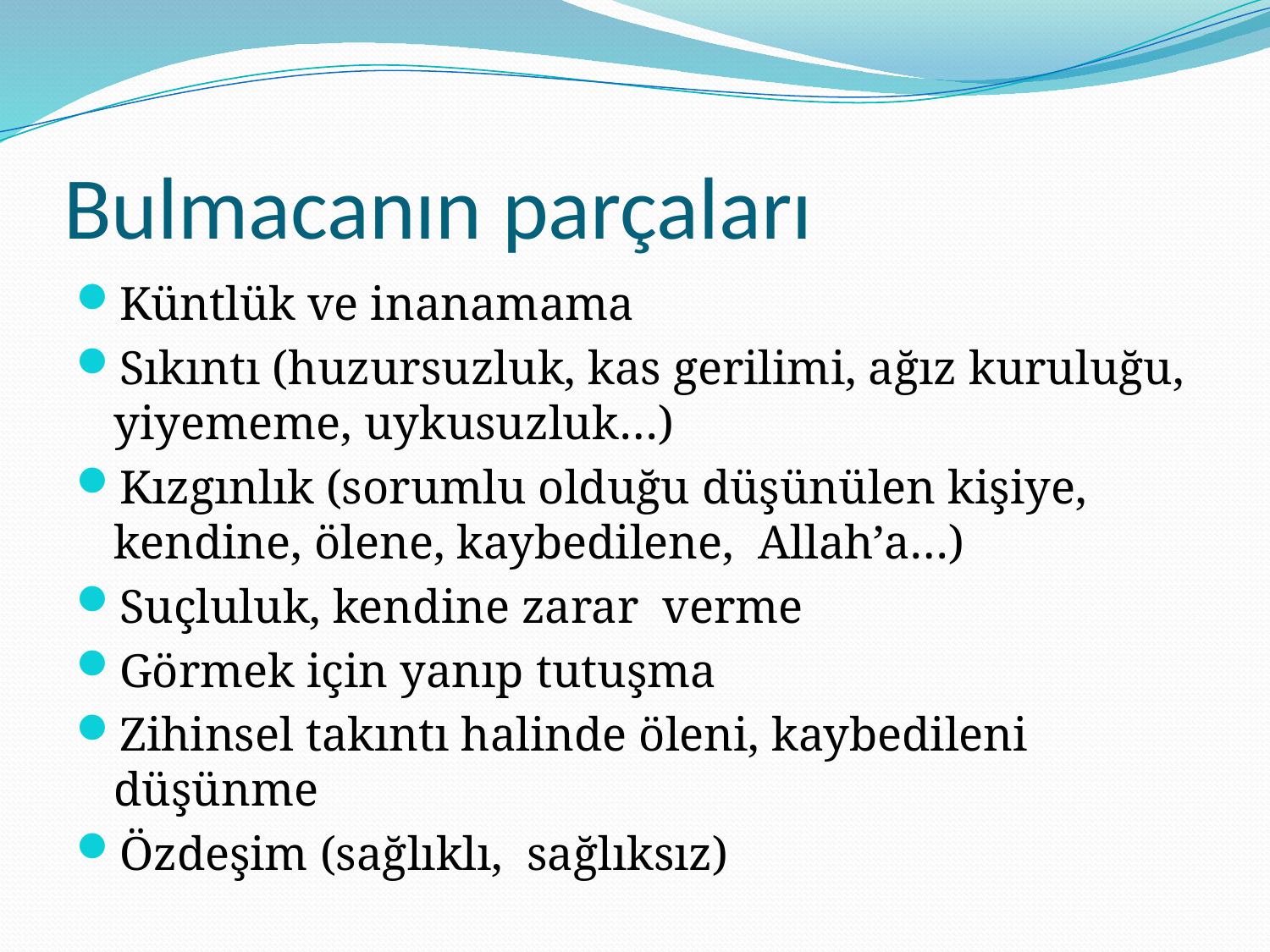

# Bulmacanın parçaları
Küntlük ve inanamama
Sıkıntı (huzursuzluk, kas gerilimi, ağız kuruluğu, yiyememe, uykusuzluk…)
Kızgınlık (sorumlu olduğu düşünülen kişiye, kendine, ölene, kaybedilene,  Allah’a…)
Suçluluk, kendine zarar  verme
Görmek için yanıp tutuşma
Zihinsel takıntı halinde öleni, kaybedileni düşünme
Özdeşim (sağlıklı,  sağlıksız)